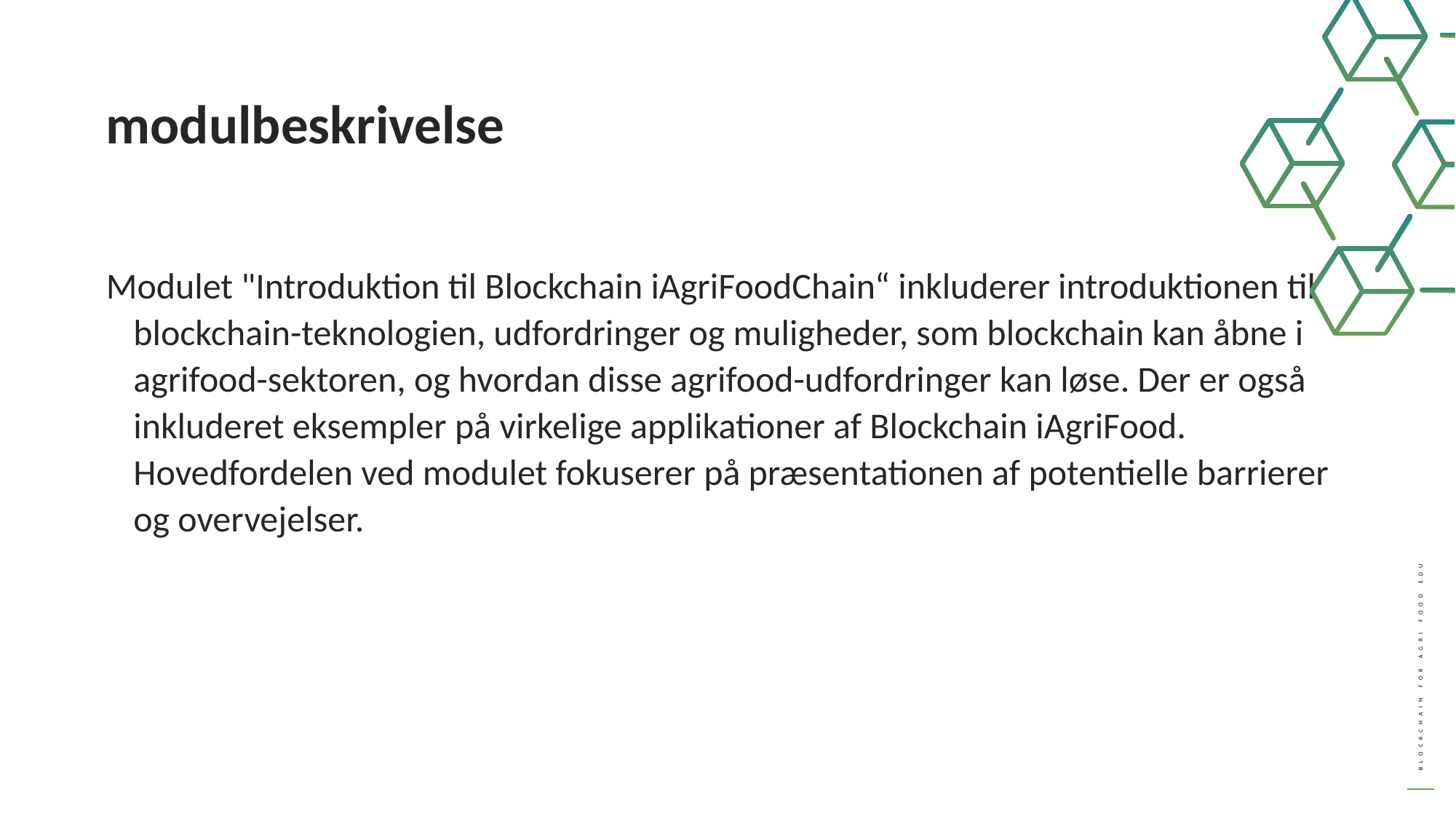

modulbeskrivelse
Modulet "Introduktion til Blockchain iAgriFoodChain“ inkluderer introduktionen til blockchain-teknologien, udfordringer og muligheder, som blockchain kan åbne i agrifood-sektoren, og hvordan disse agrifood-udfordringer kan løse. Der er også inkluderet eksempler på virkelige applikationer af Blockchain iAgriFood. Hovedfordelen ved modulet fokuserer på præsentationen af ​​potentielle barrierer og overvejelser.